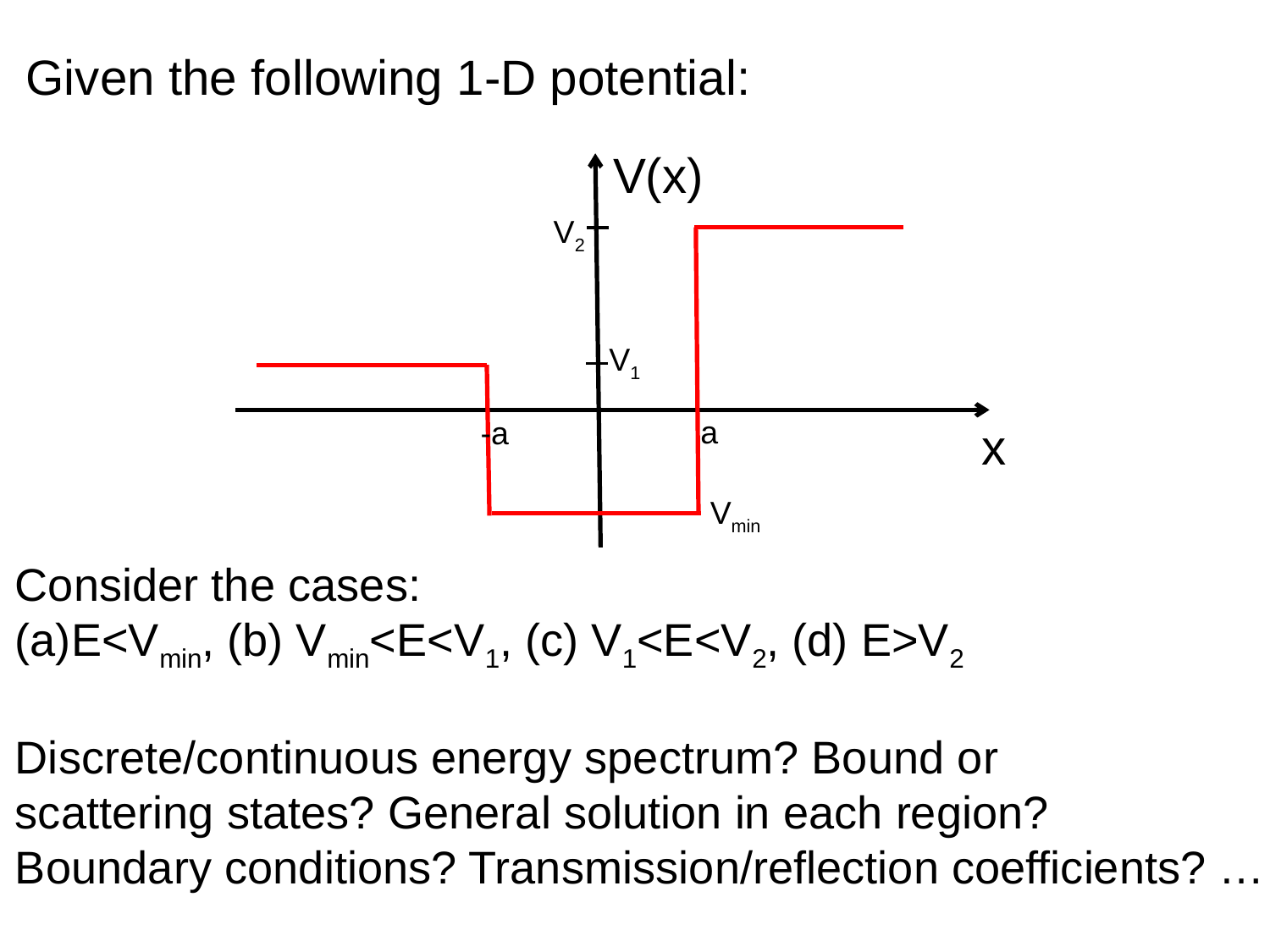

Given the following 1-D potential:
V(x)
V2
V1
a
-a
x
Vmin
Consider the cases:
E<Vmin, (b) Vmin<E<V1, (c) V1<E<V2, (d) E>V2

Discrete/continuous energy spectrum? Bound or
scattering states? General solution in each region?
Boundary conditions? Transmission/reflection coefficients? …